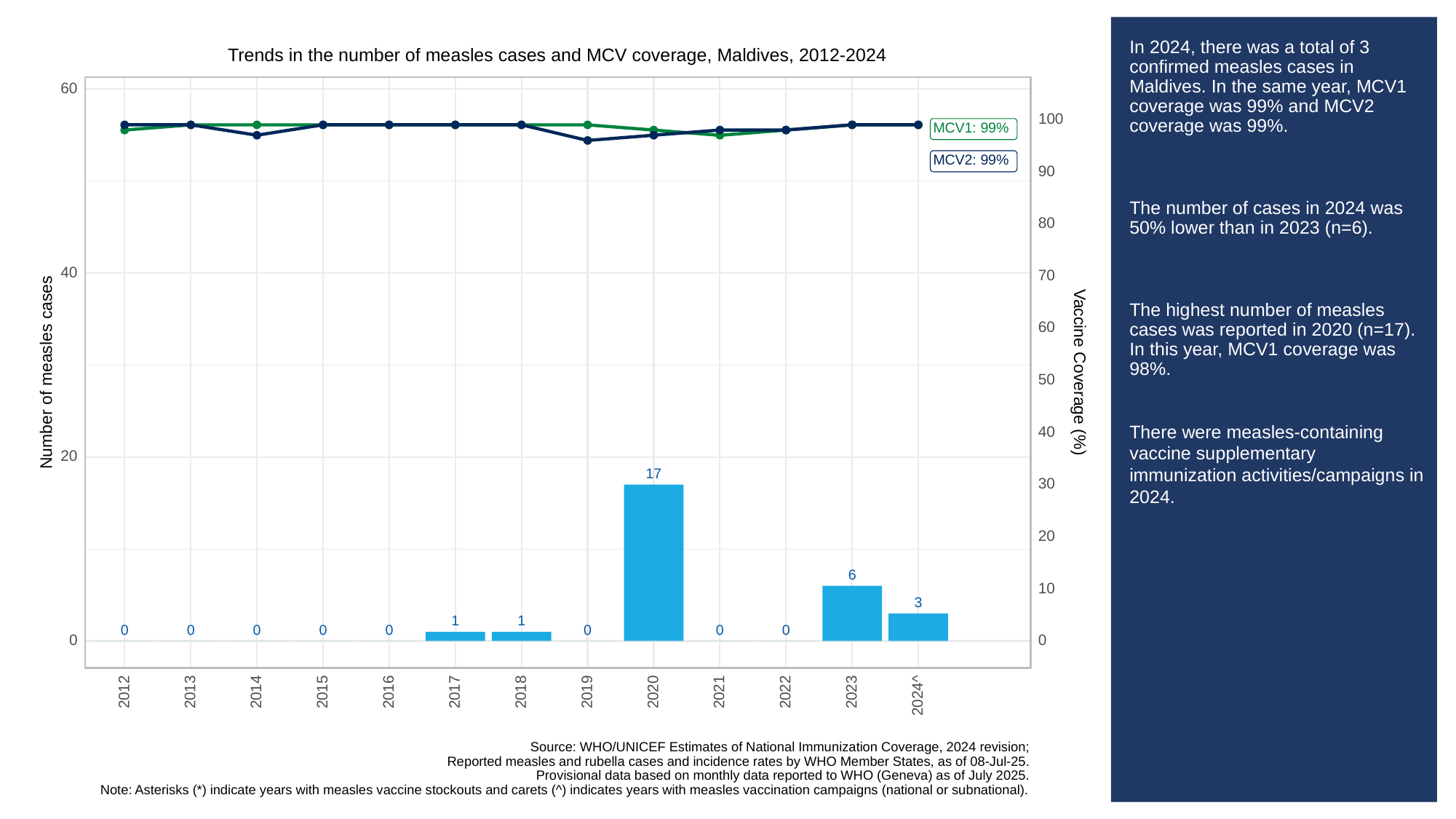

# In 2024, there was a total of 3 confirmed measles cases in Maldives. In the same year, MCV1 coverage was 99% and MCV2 coverage was 99%.

The number of cases in 2024 was 50% lower than in 2023 (n=6).

The highest number of measles cases was reported in 2020 (n=17). In this year, MCV1 coverage was 98%.

There were measles-containing vaccine supplementary immunization activities/campaigns in 2024.

Trends in the number of measles cases and MCV coverage, Maldives, 2012-2024

60

100

MCV1: 99%

MCV2: 99%
90

80
40
70

60
Vaccine Coverage (%)

Number of measles cases
50
40
20

17
30

20

6
10

3

1
1
0
0
0
0
0
0
0
0

0
0

2013
2023
2012
2014
2015
2016
2017
2018
2019
2020
2021
2022
2024^
Source: WHO/UNICEF Estimates of National Immunization Coverage, 2024 revision;
Reported measles and rubella cases and incidence rates by WHO Member States, as of 08-Jul-25.
Provisional data based on monthly data reported to WHO (Geneva) as of July 2025.
Note: Asterisks (*) indicate years with measles vaccine stockouts and carets (^) indicates years with measles vaccination campaigns (national or subnational).